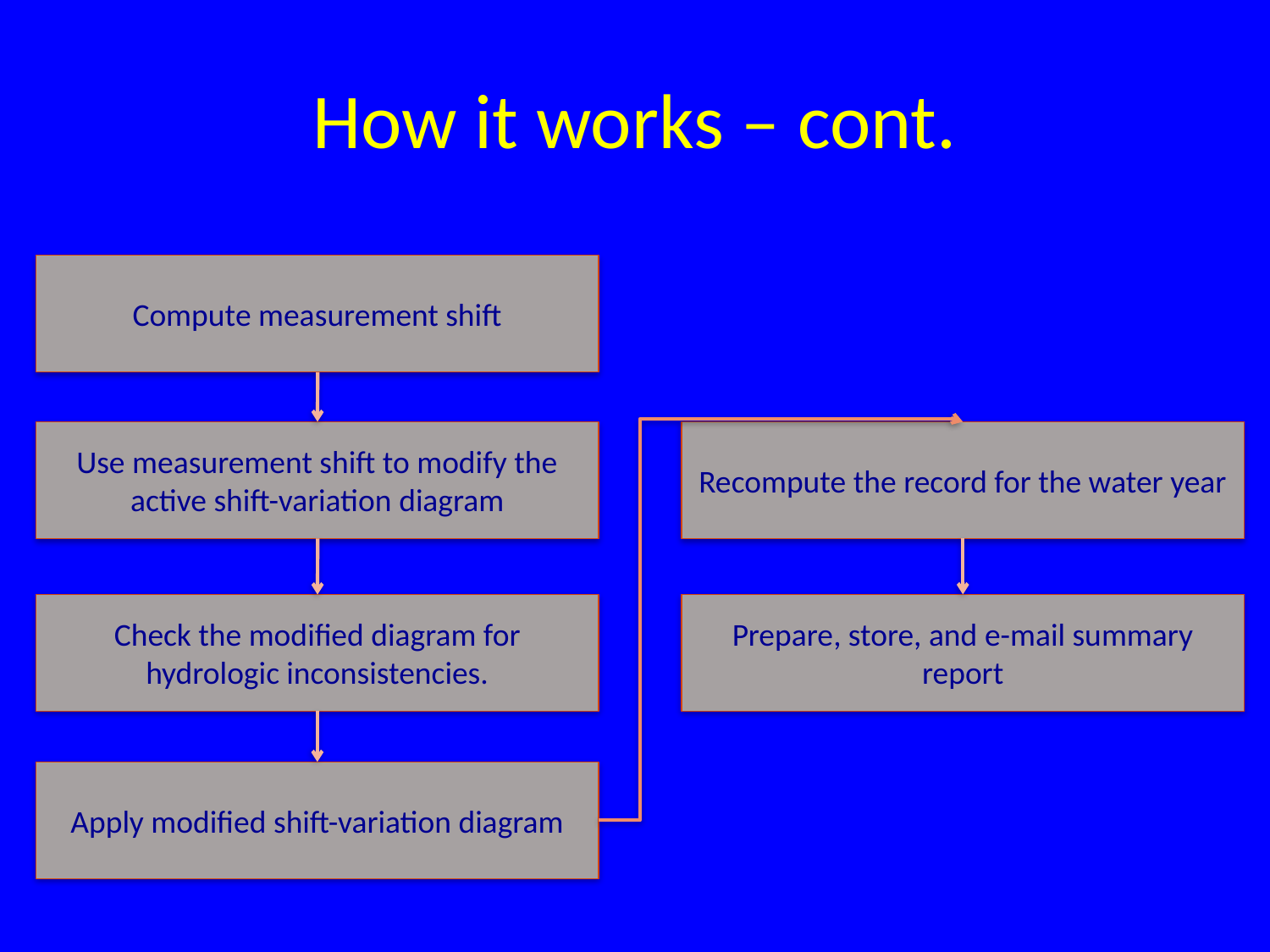

# How it works – cont.
Compute measurement shift
Use measurement shift to modify the active shift-variation diagram
Recompute the record for the water year
Check the modified diagram for hydrologic inconsistencies.
Prepare, store, and e-mail summary report
Apply modified shift-variation diagram